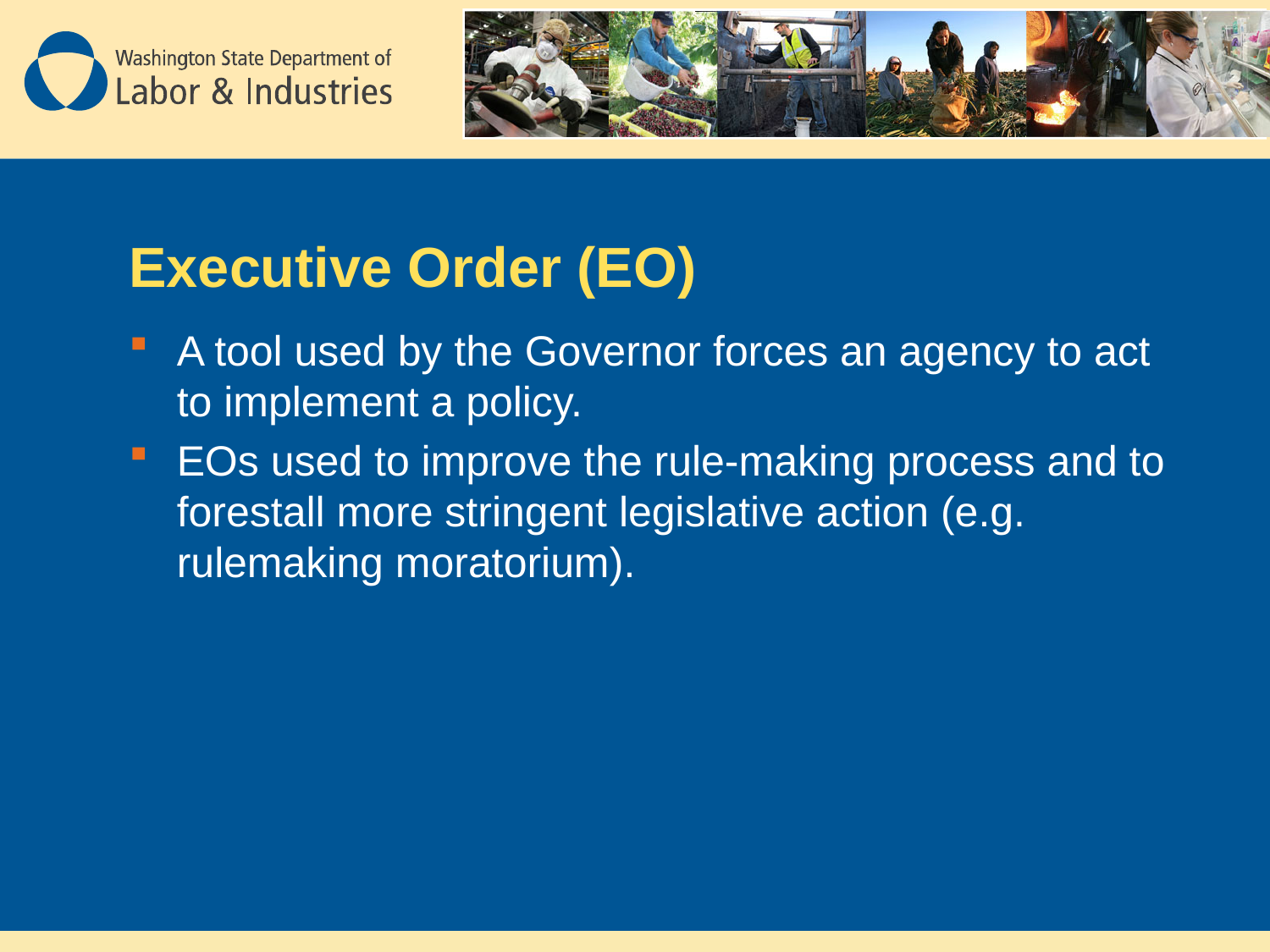

# Executive Order (EO)
A tool used by the Governor forces an agency to act to implement a policy.
EOs used to improve the rule-making process and to forestall more stringent legislative action (e.g. rulemaking moratorium).